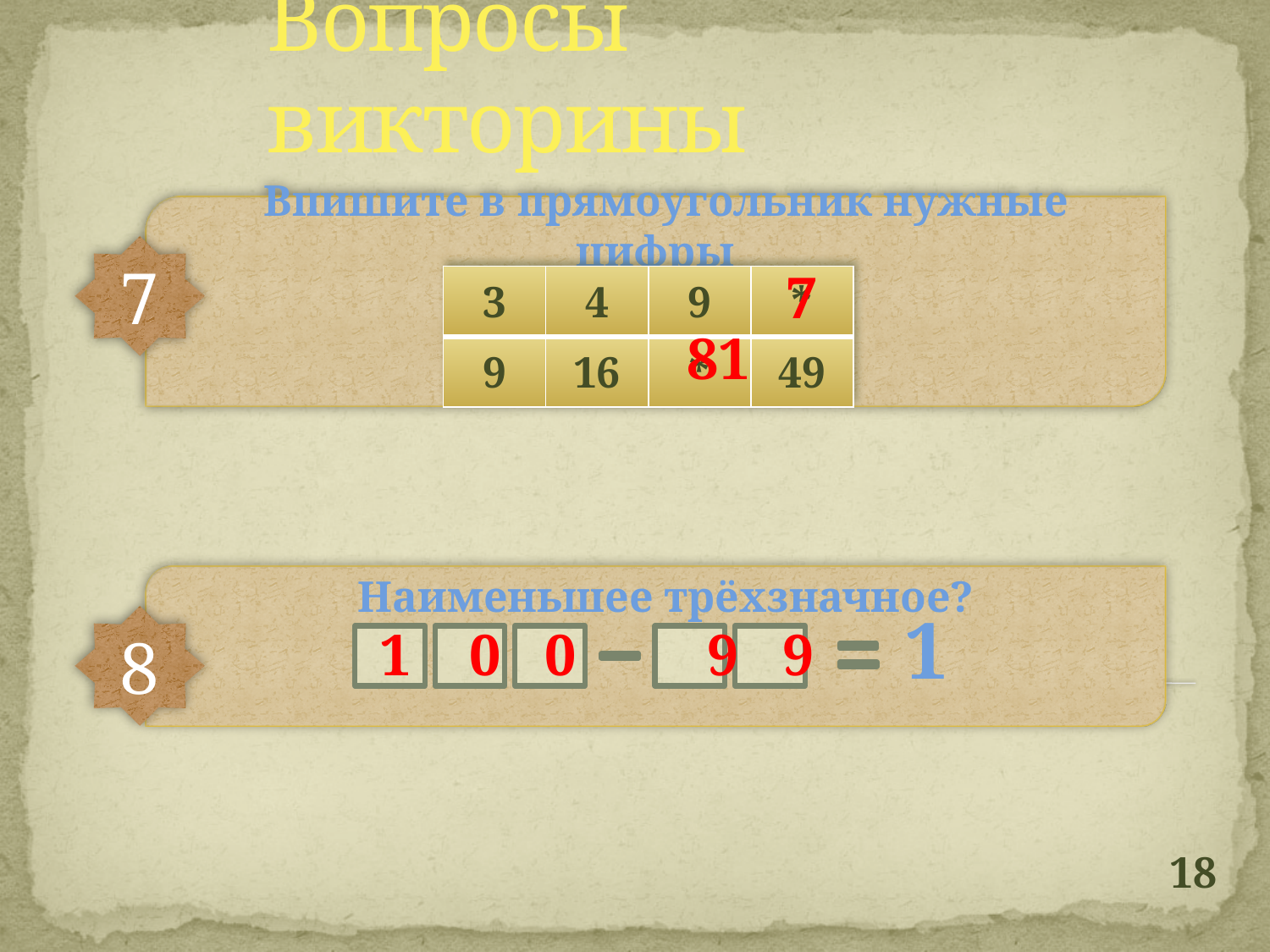

# Вопросы викторины
  Впишите в прямоугольник нужные цифры

7
7
| 3 | 4 | 9 | \* |
| --- | --- | --- | --- |
| 9 | 16 | \* | 49 |
81
  Наименьшее трёхзначное?

1
8
1    0   0         9   9

18